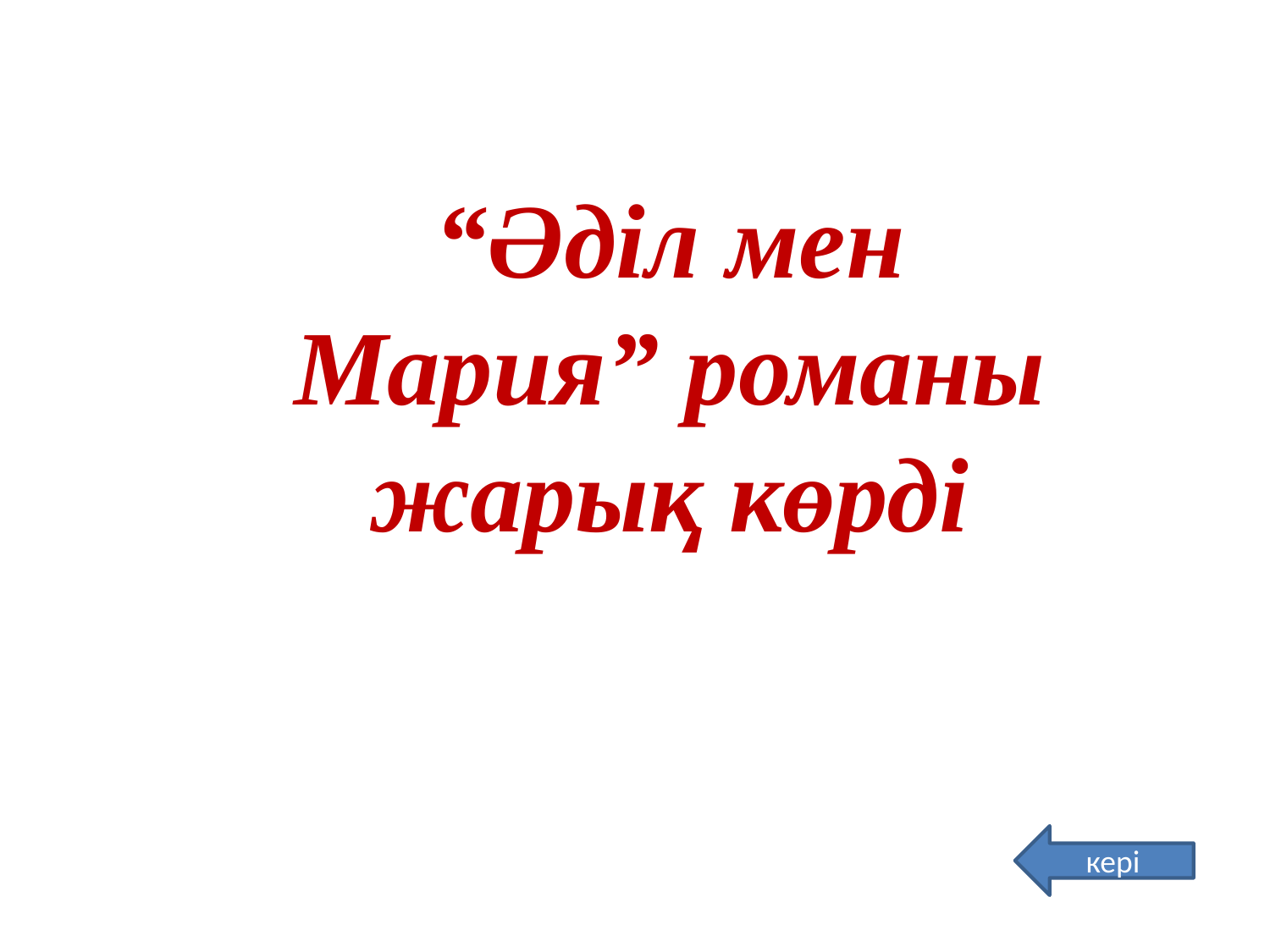

“Әділ мен Мария” романы жарық көрді
кері